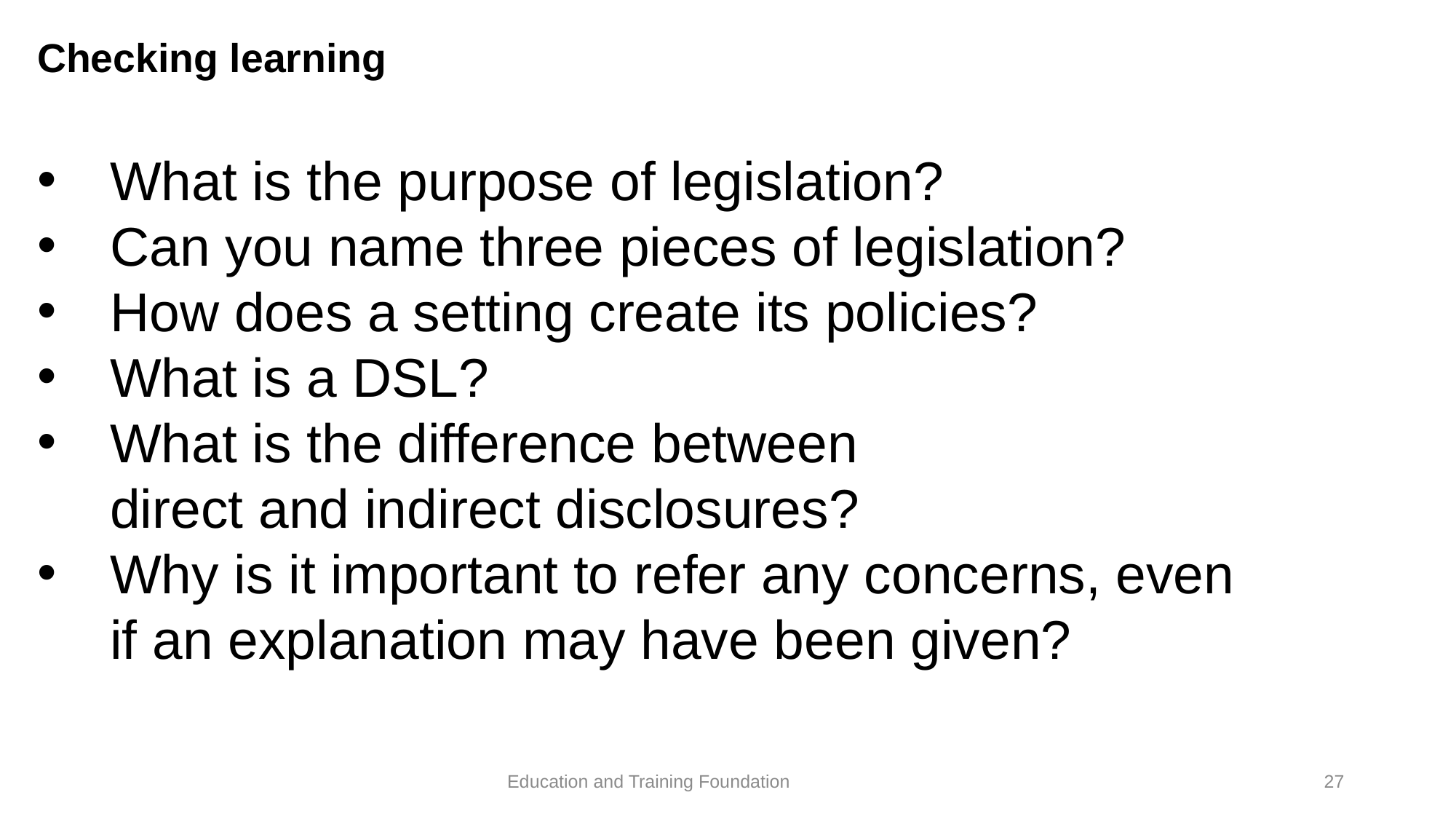

# Checking learning
What is the purpose of legislation?
Can you name three pieces of legislation?
How does a setting create its policies?
What is a DSL?
What is the difference between direct and indirect disclosures?
Why is it important to refer any concerns, even if an explanation may have been given?

27
Education and Training Foundation